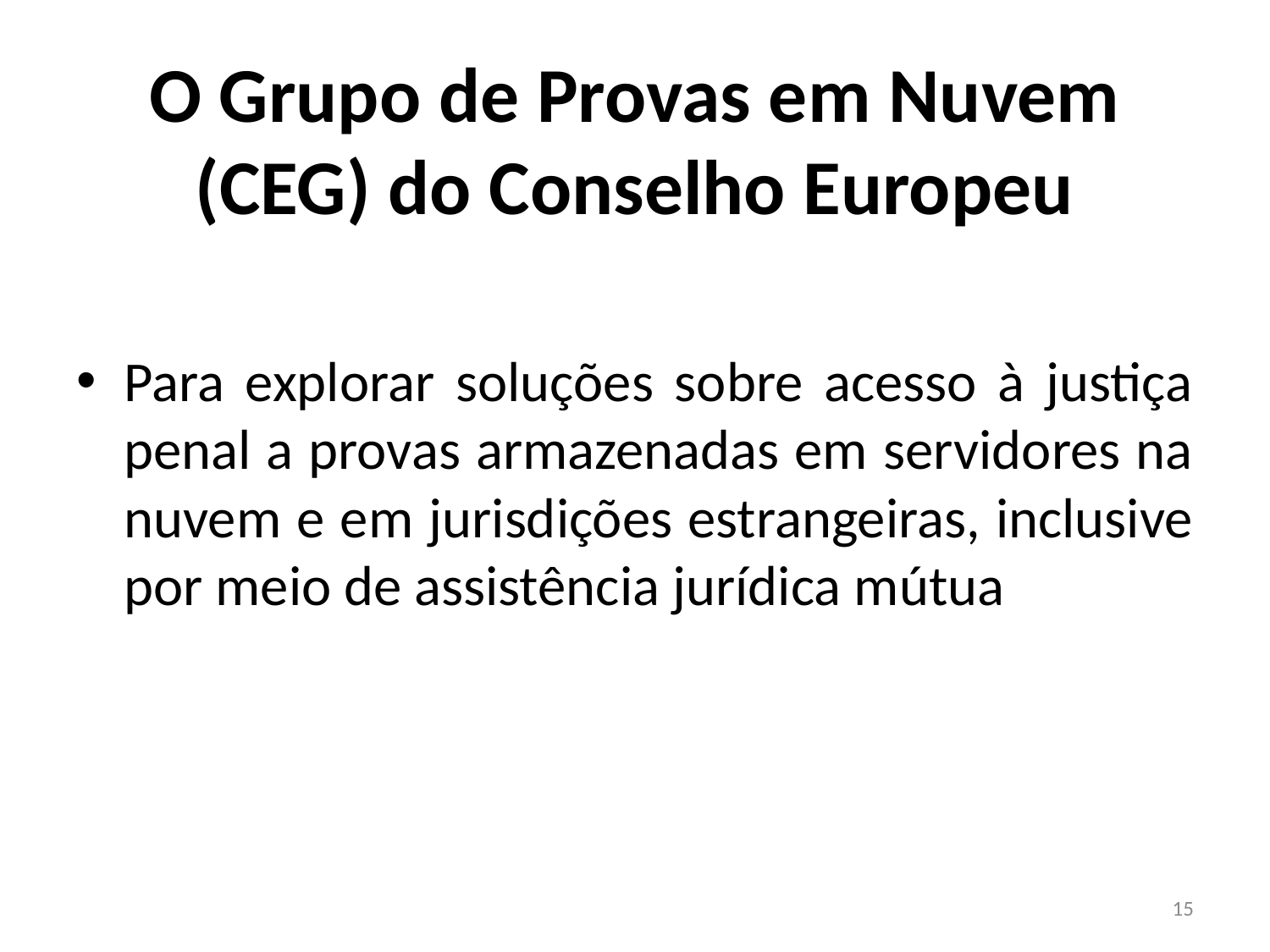

# O Grupo de Provas em Nuvem (CEG) do Conselho Europeu
Para explorar soluções sobre acesso à justiça penal a provas armazenadas em servidores na nuvem e em jurisdições estrangeiras, inclusive por meio de assistência jurídica mútua
15